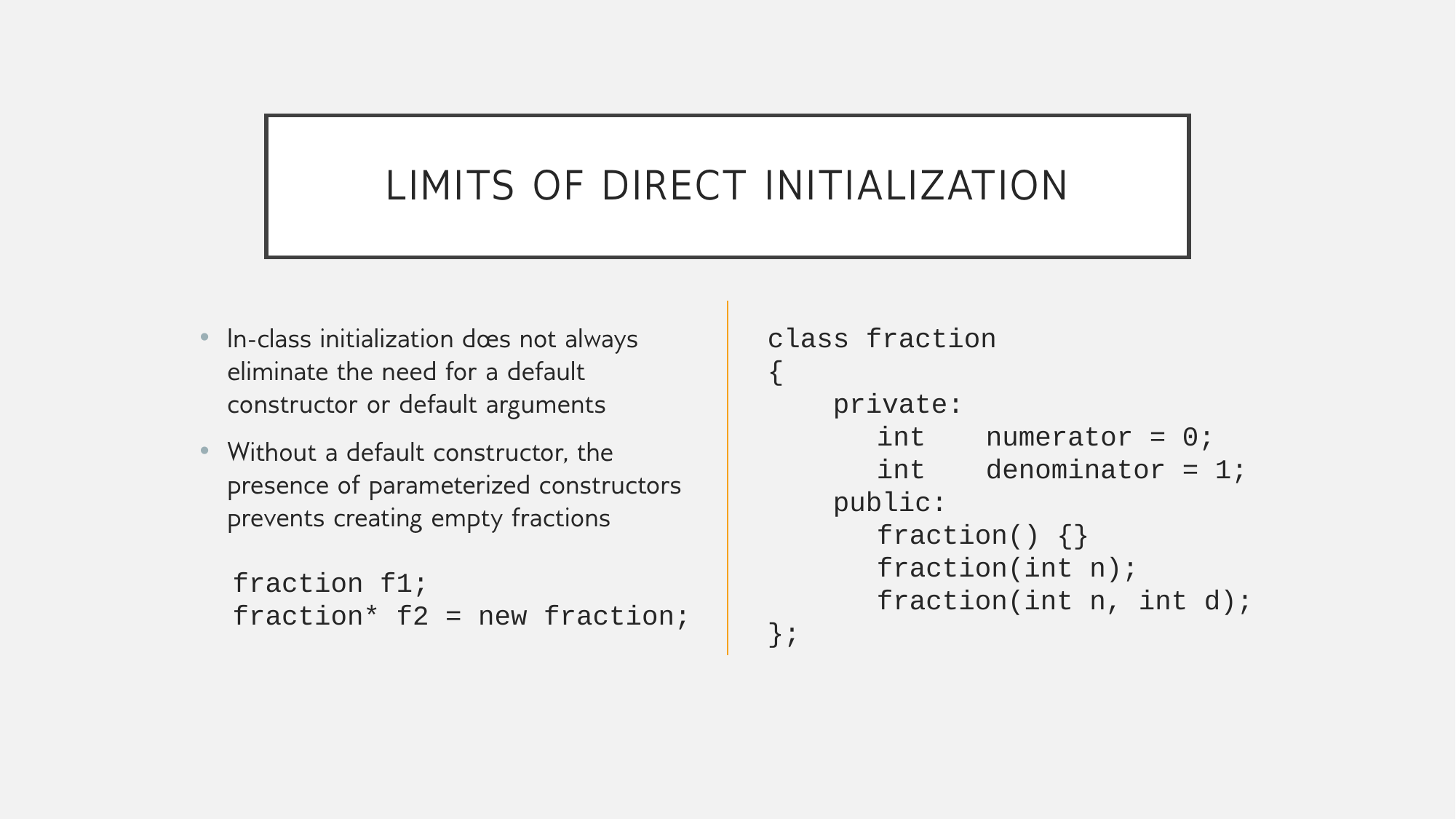

# Limits of Direct Initialization
In-class initialization does not always eliminate the need for a default constructor or default arguments
Without a default constructor, the presence of parameterized constructors prevents creating empty fractions

  fraction f1;
  fraction* f2 = new fraction;
class fraction
{
    private:
	int	numerator = 0;
	int	denominator = 1;
    public:
	fraction() {}
	fraction(int n);
	fraction(int n, int d);
};